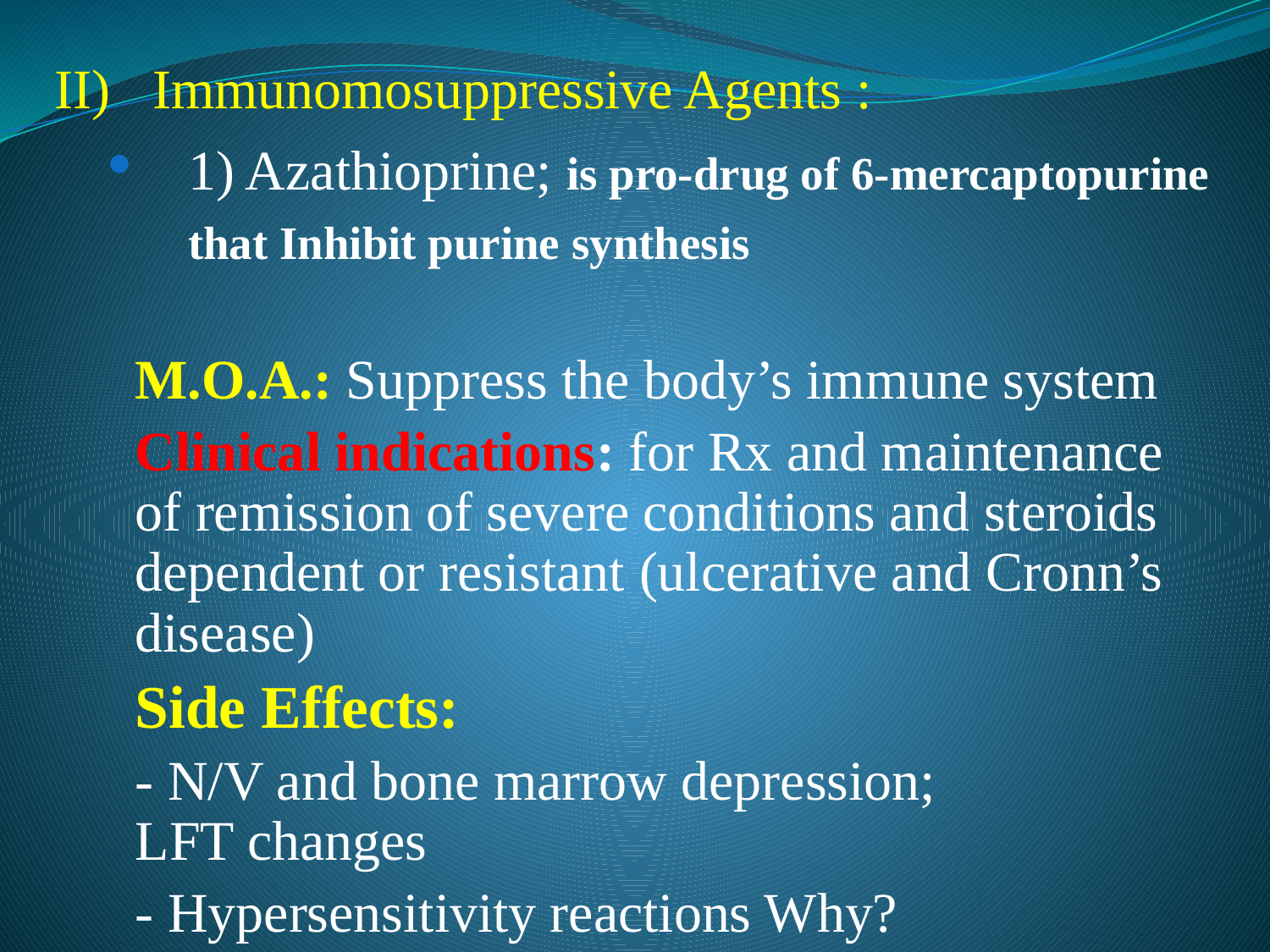

II)   Immunomosuppressive Agents :
	1) Azathioprine; is pro-drug of 6-mercaptopurine that Inhibit purine synthesis

	M.O.A.: Suppress the body’s immune system
	Clinical indications: for Rx and maintenance of remission of severe conditions and steroids dependent or resistant (ulcerative and Cronn’s disease)
	Side Effects:
		- N/V and bone marrow depression; 			LFT changes
		- Hypersensitivity reactions Why?